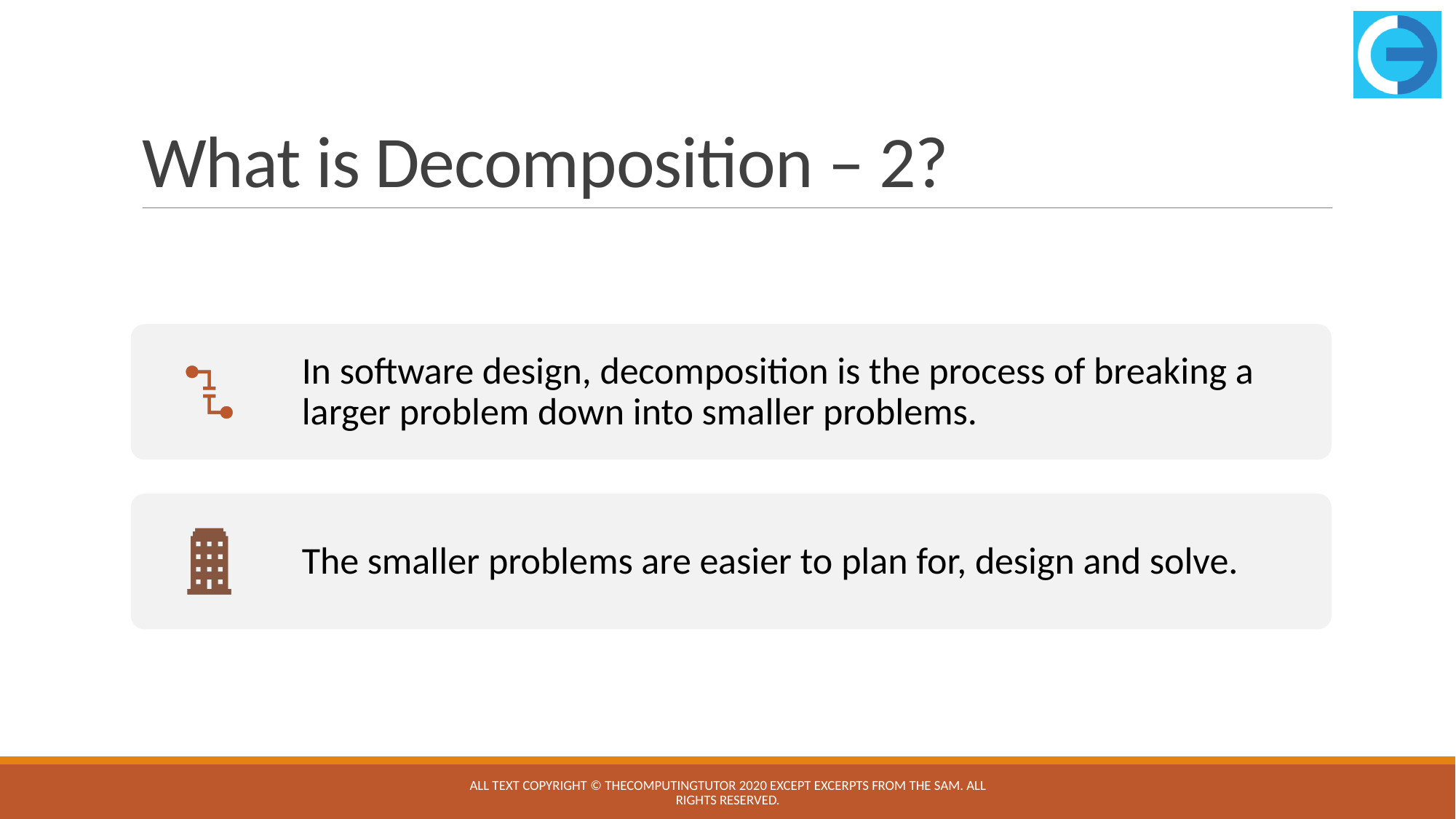

# What is Decomposition – 2?
In software design, decomposition is the process of breaking a larger problem down into smaller problems.
The smaller problems are easier to plan for, design and solve.
All text copyright © TheComputingTutor 2020 except excerpts from the SAM. All rights Reserved.